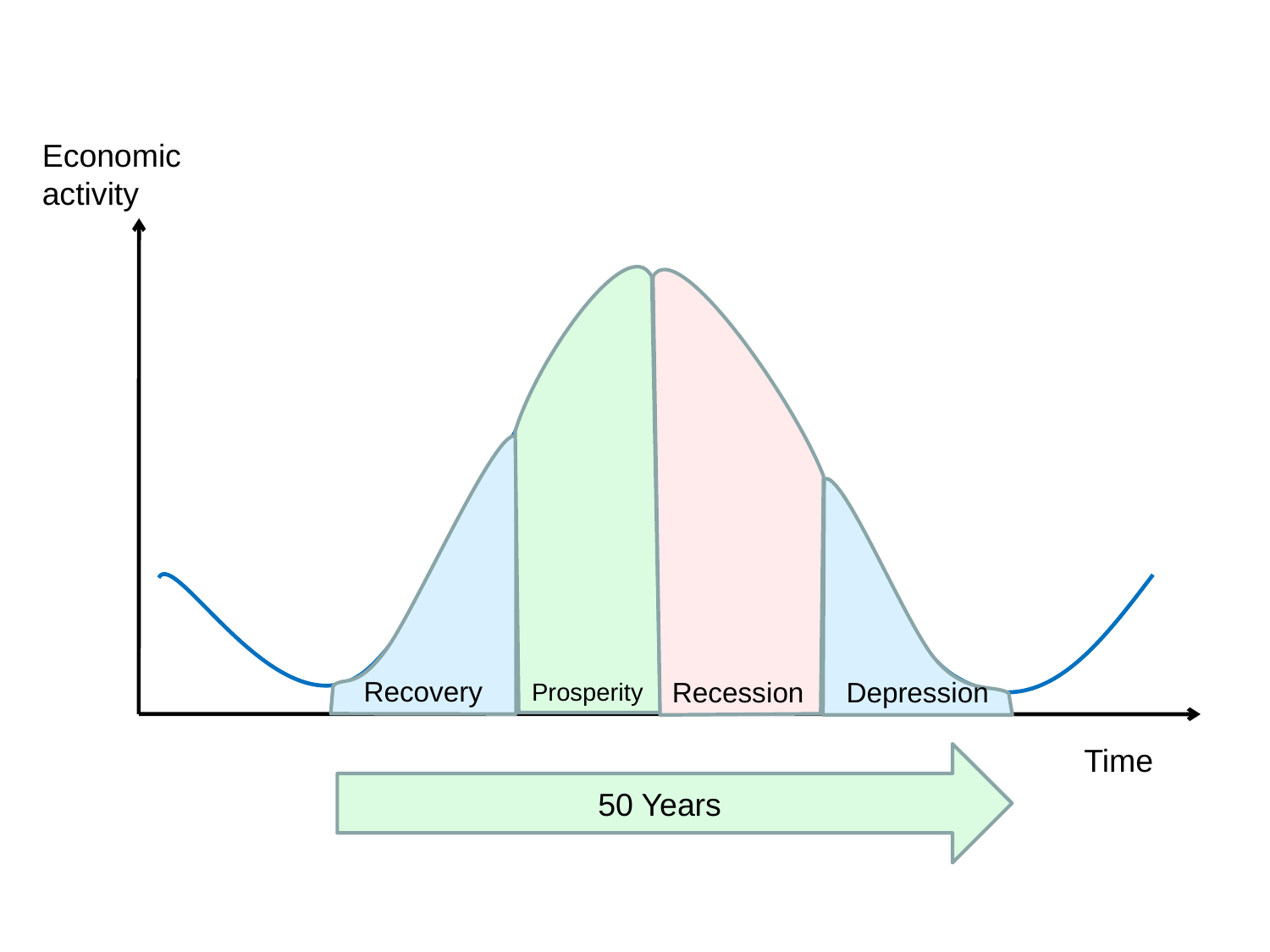

Economic activity
Prosperity
Recession

Recovery
Depression
Time
50 Years